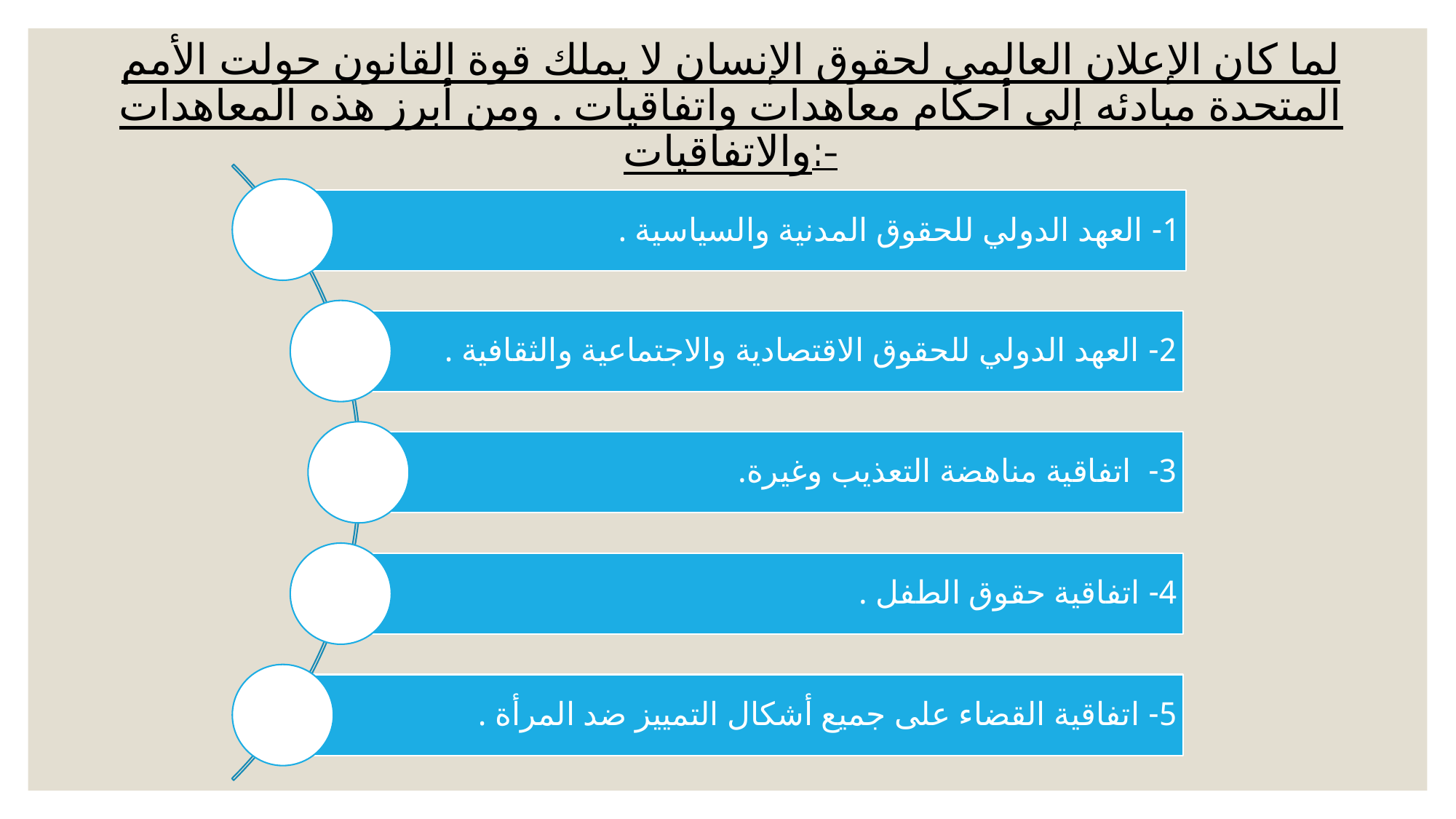

# لما كان الإعلان العالمي لحقوق الإنسان لا يملك قوة القانون حولت الأمم المتحدة مبادئه إلى أحكام معاهدات واتفاقيات . ومن أبرز هذه المعاهدات والاتفاقيات:-
1- العهد الدولي للحقوق المدنية والسياسية .
2- العهد الدولي للحقوق الاقتصادية والاجتماعية والثقافية .
3-  اتفاقية مناهضة التعذيب وغيرة.
4- اتفاقية حقوق الطفل .
5- اتفاقية القضاء على جميع أشكال التمييز ضد المرأة .